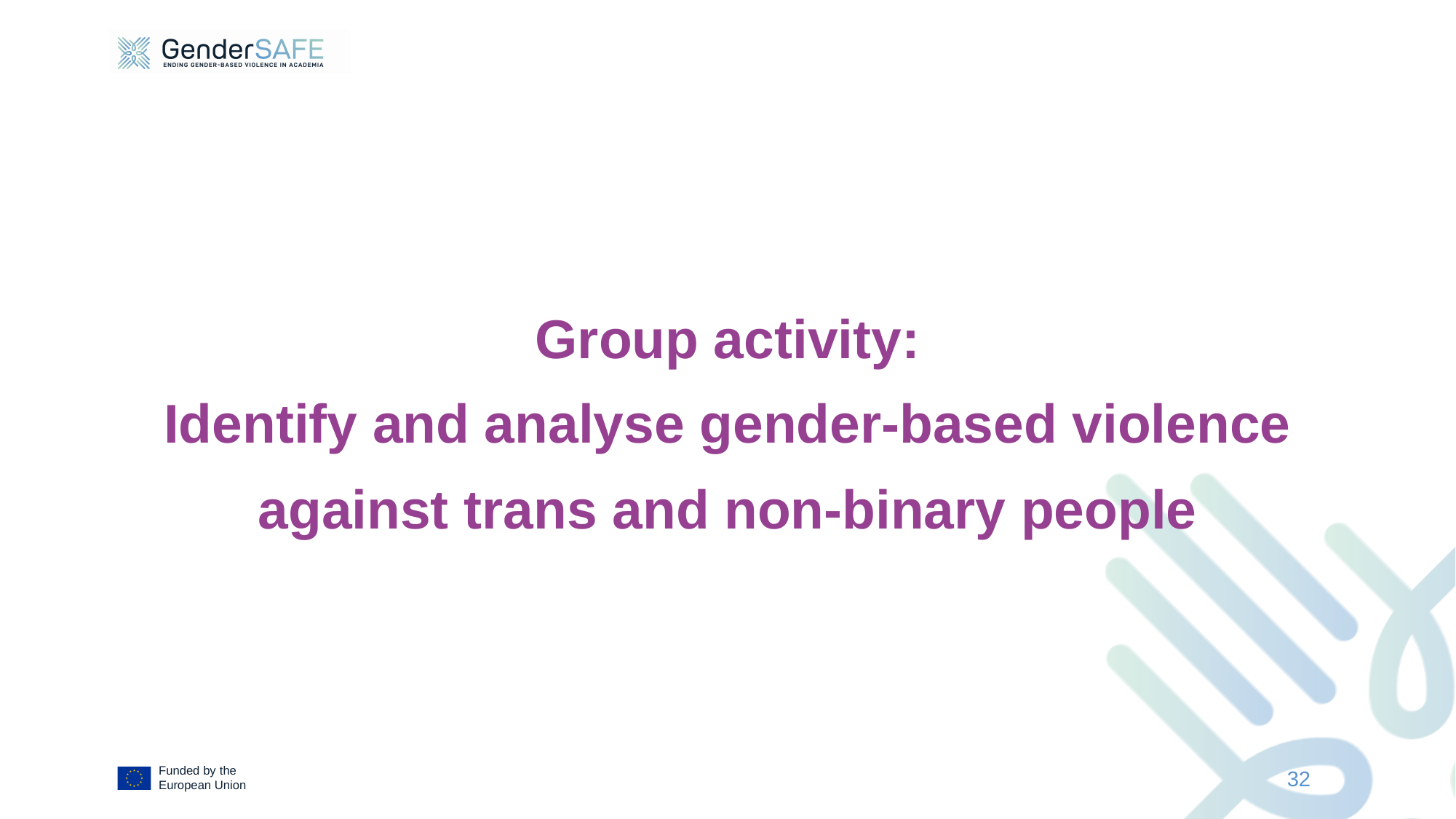

Group activity:
Identify and analyse gender-based violence against trans and non-binary people
32